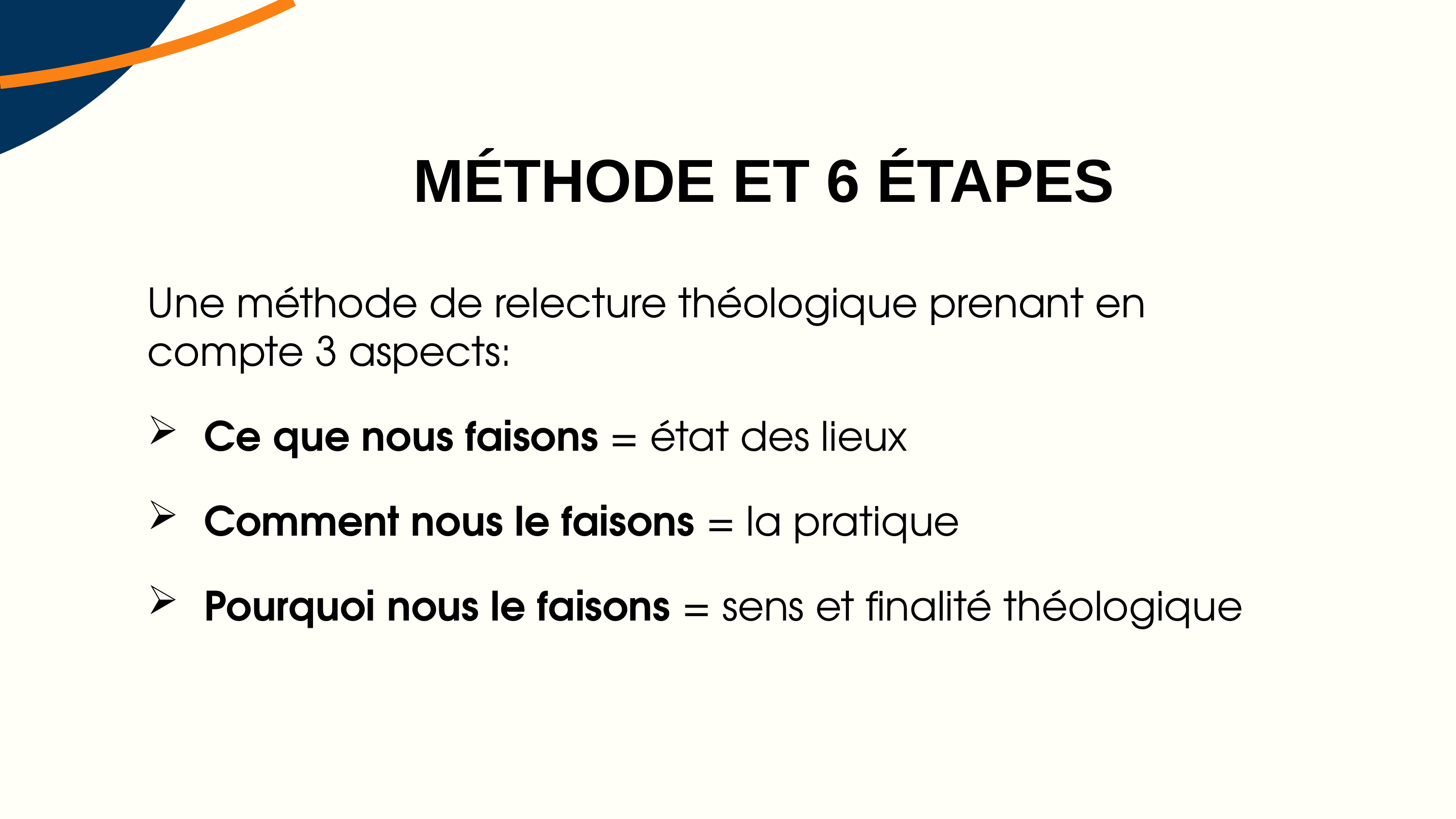

MÉTHODE ET 6 ÉTAPES
Une méthode de relecture théologique prenant en compte 3 aspects:
 Ce que nous faisons = état des lieux
 Comment nous le faisons = la pratique
 Pourquoi nous le faisons = sens et finalité théologique